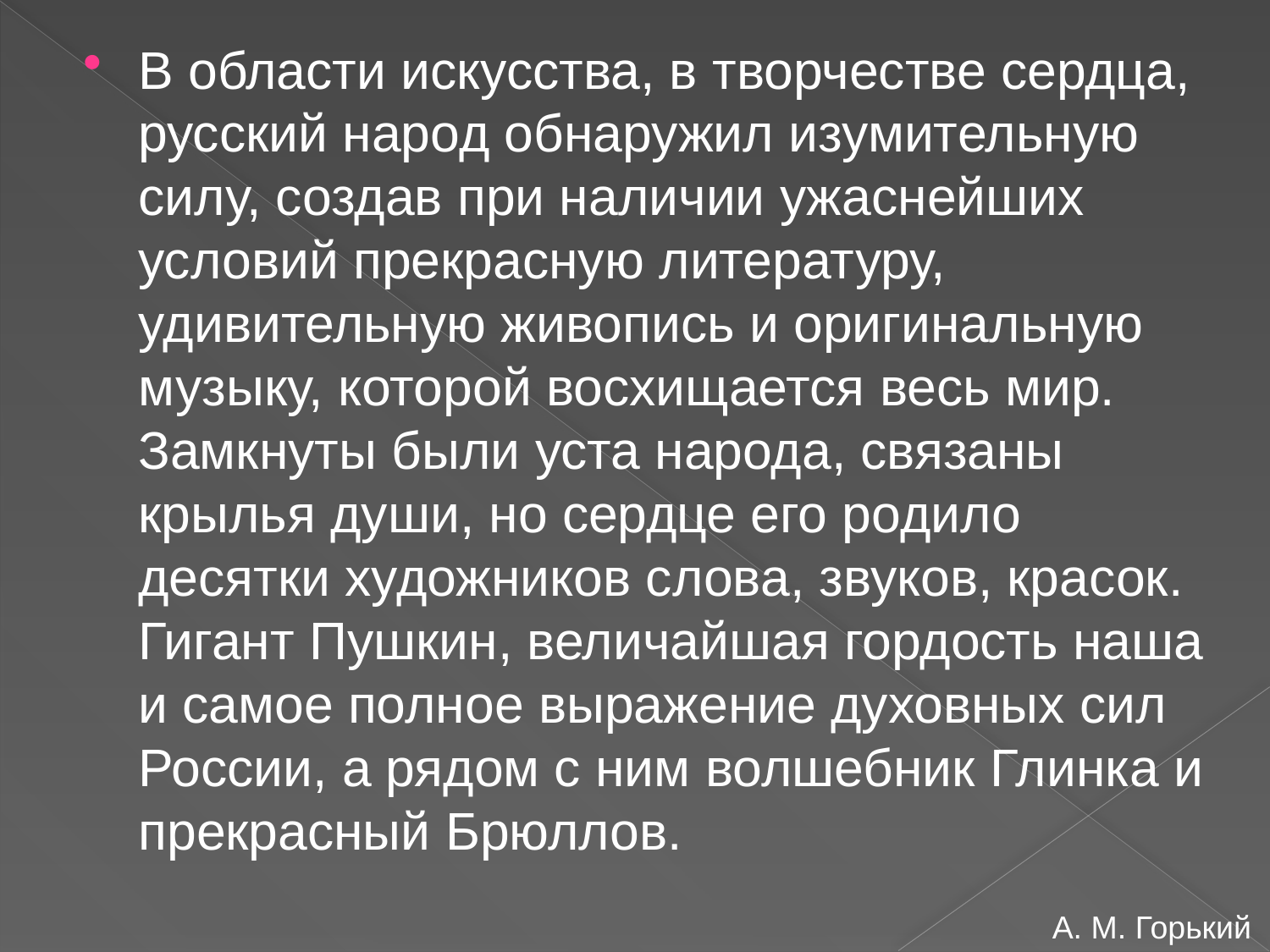

В области искусства, в творчестве сердца, русский народ обнаружил изумительную силу, создав при наличии ужаснейших условий прекрасную литературу, удивительную живопись и оригинальную музыку, которой восхищается весь мир. Замкнуты были уста народа, связаны крылья души, но сердце его родило десятки художников слова, звуков, красок. Гигант Пушкин, величайшая гордость наша и самое полное выражение духовных сил России, а рядом с ним волшебник Глинка и прекрасный Брюллов.
#

А. М. Горький